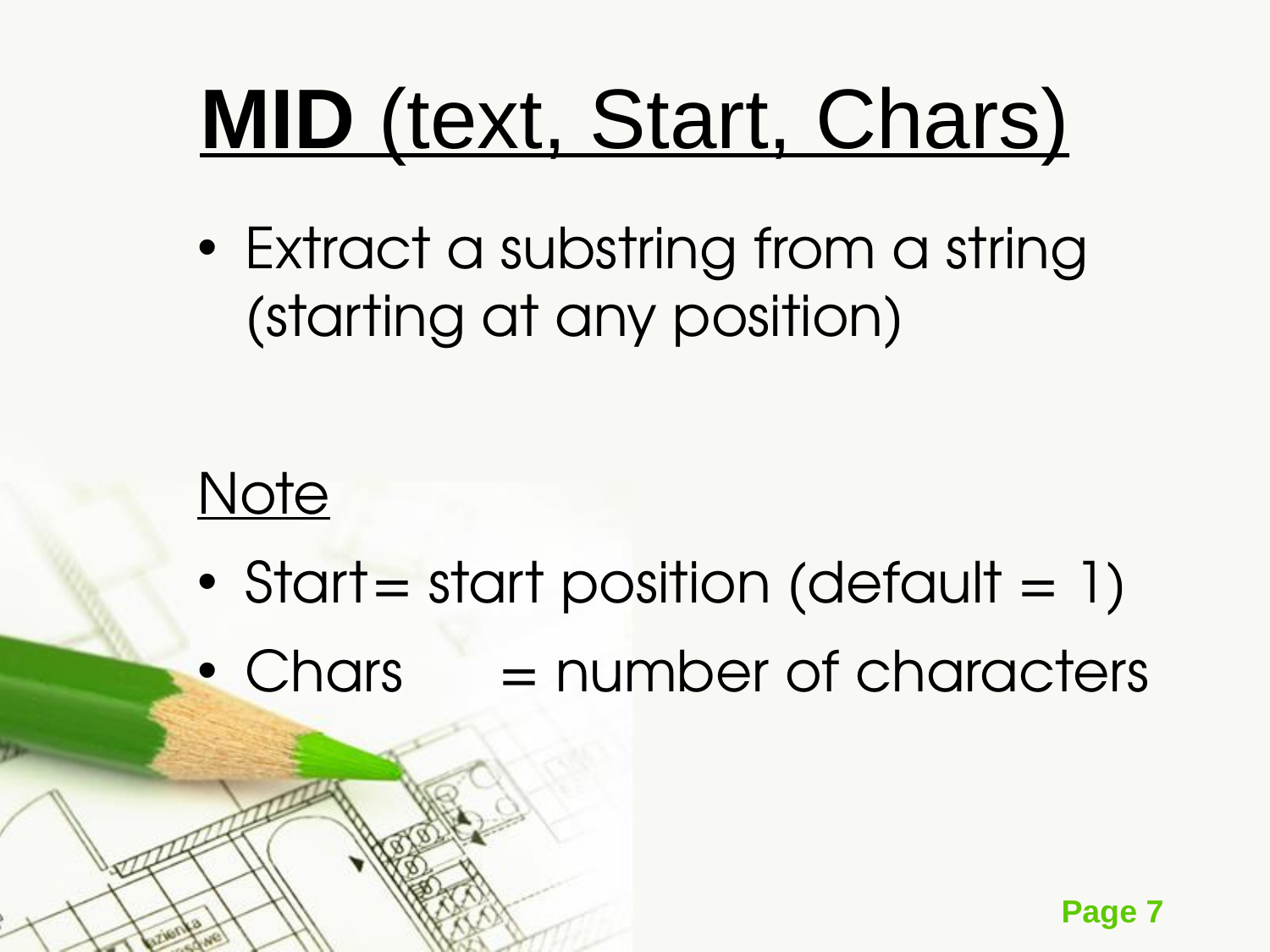

# MID (text, Start, Chars)
Extract a substring from a string (starting at any position)

Note
Start	= start position (default = 1)
Chars	= number of characters